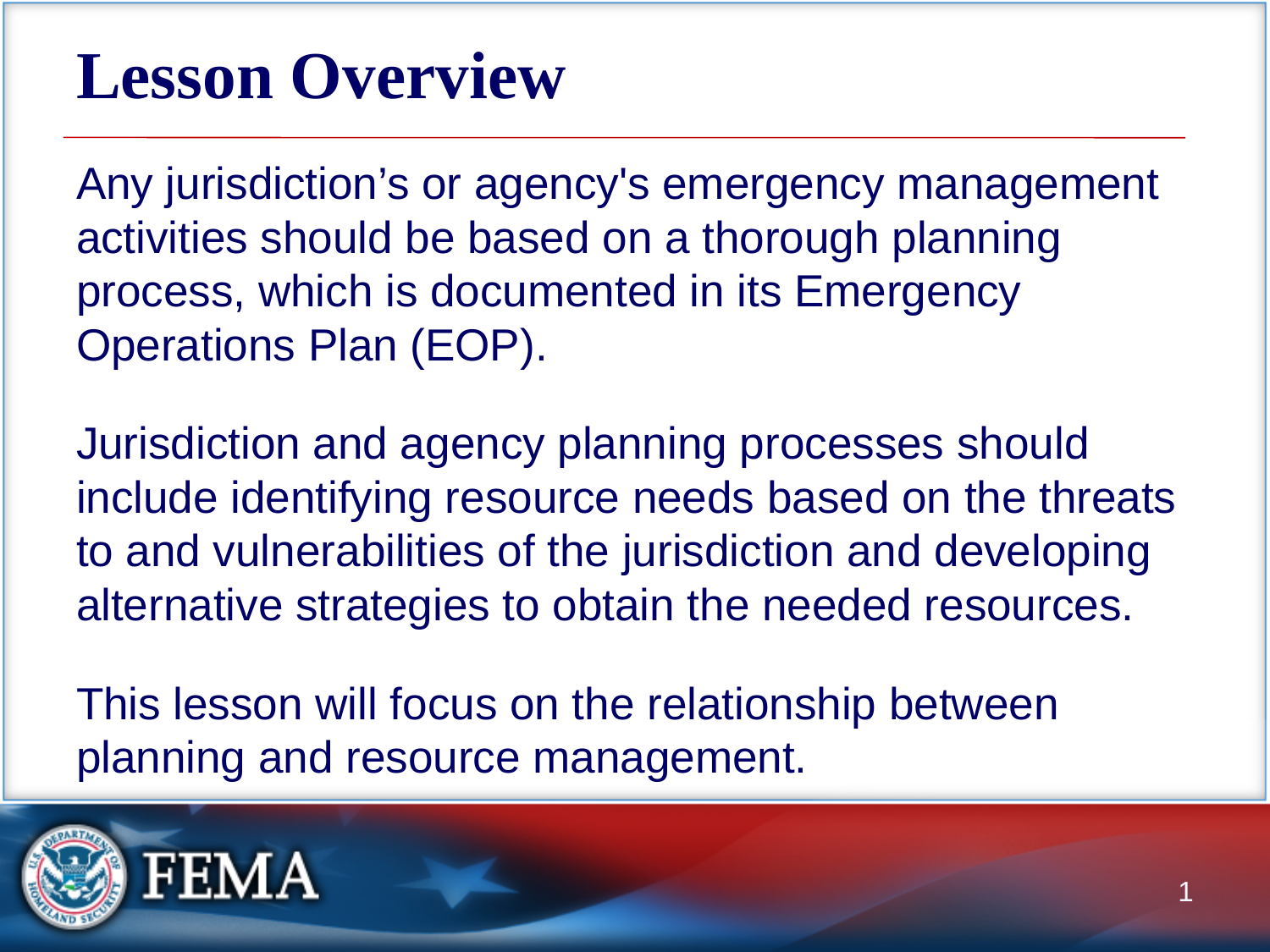

# Lesson Overview
Any jurisdiction’s or agency's emergency management activities should be based on a thorough planning process, which is documented in its Emergency Operations Plan (EOP).
Jurisdiction and agency planning processes should include identifying resource needs based on the threats to and vulnerabilities of the jurisdiction and developing alternative strategies to obtain the needed resources.
This lesson will focus on the relationship between planning and resource management.
1